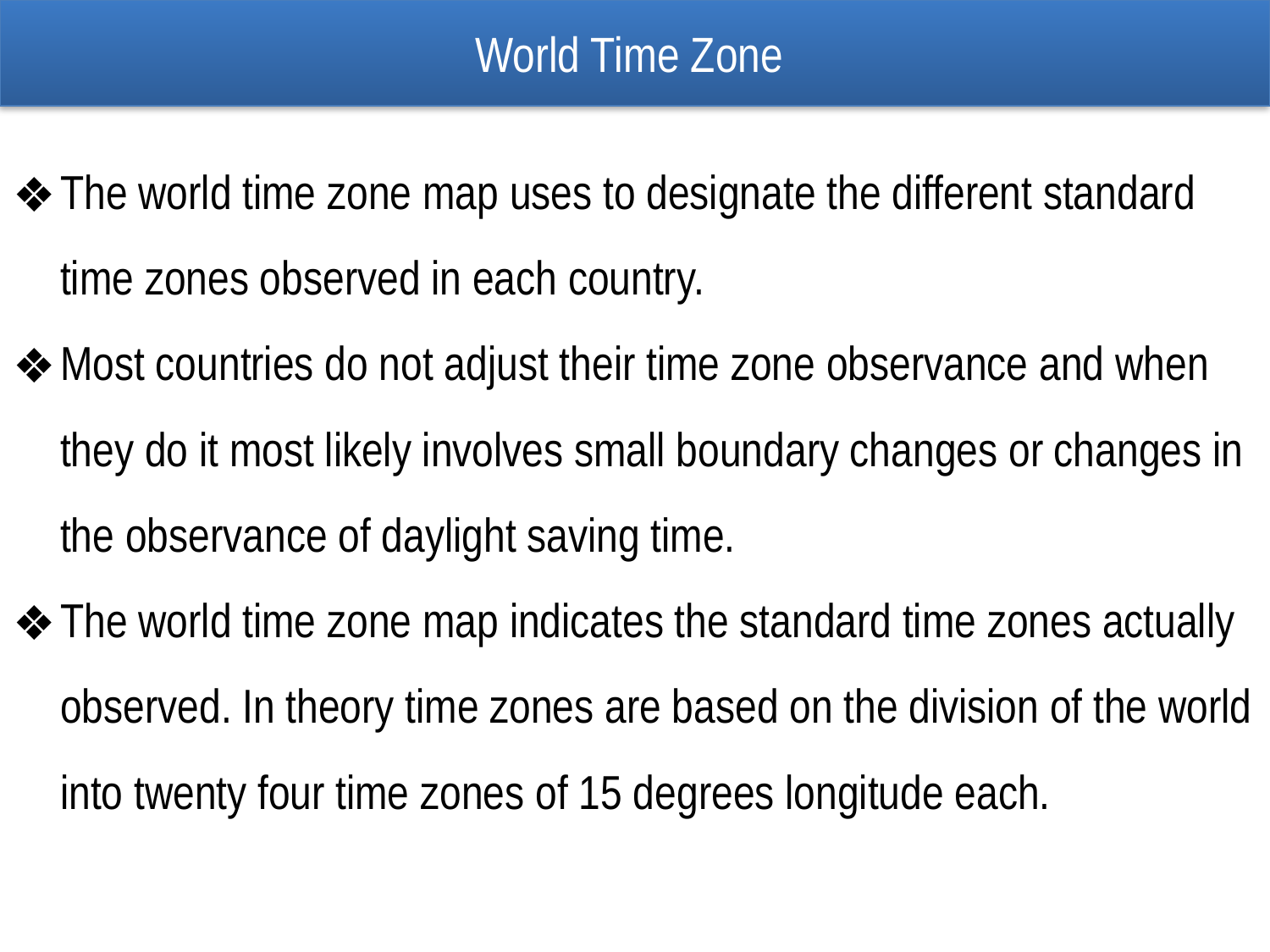

World Time Zone
The world time zone map uses to designate the different standard time zones observed in each country.
Most countries do not adjust their time zone observance and when they do it most likely involves small boundary changes or changes in the observance of daylight saving time.
The world time zone map indicates the standard time zones actually observed. In theory time zones are based on the division of the world into twenty four time zones of 15 degrees longitude each.